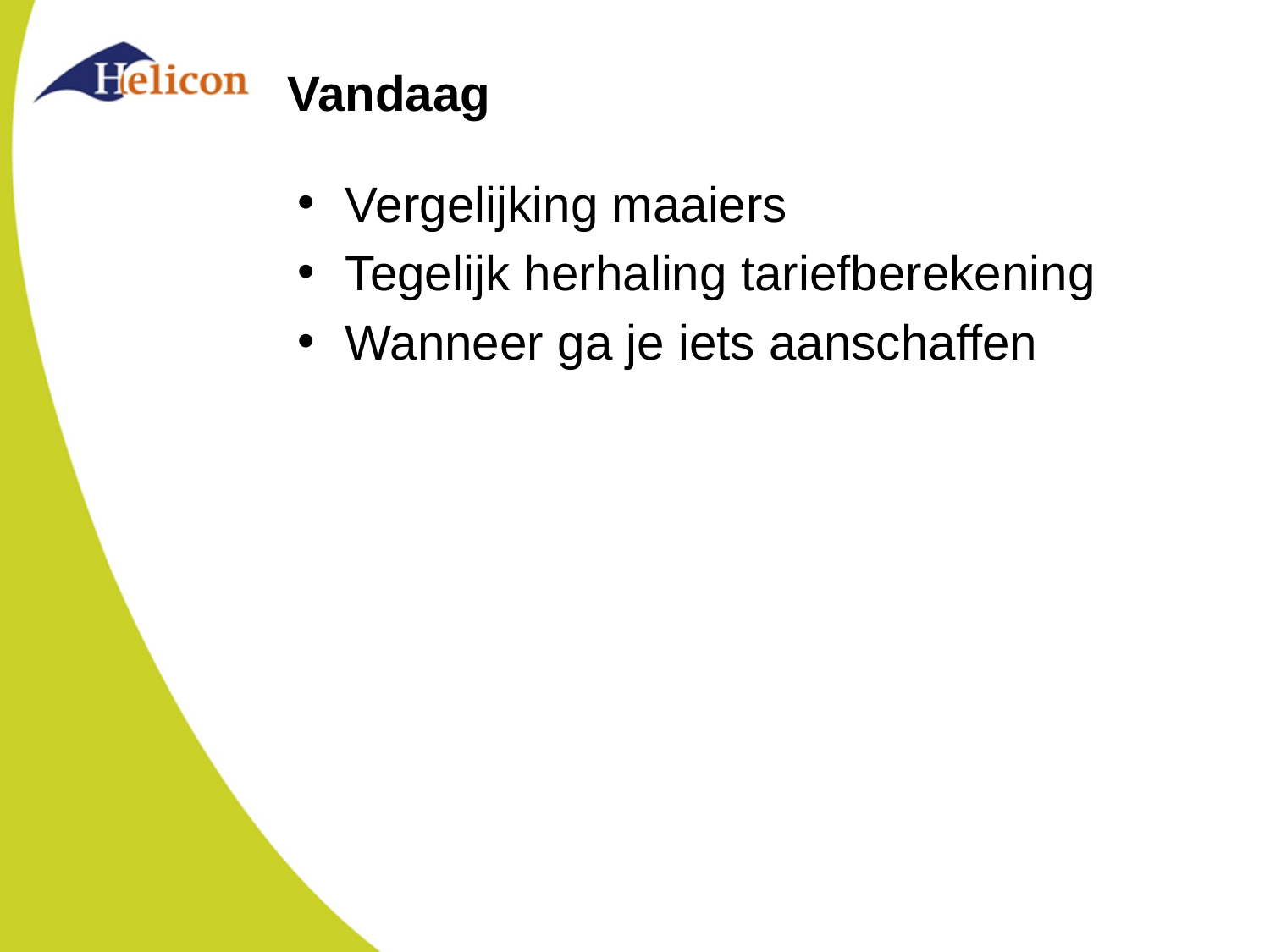

# Vandaag
Vergelijking maaiers
Tegelijk herhaling tariefberekening
Wanneer ga je iets aanschaffen